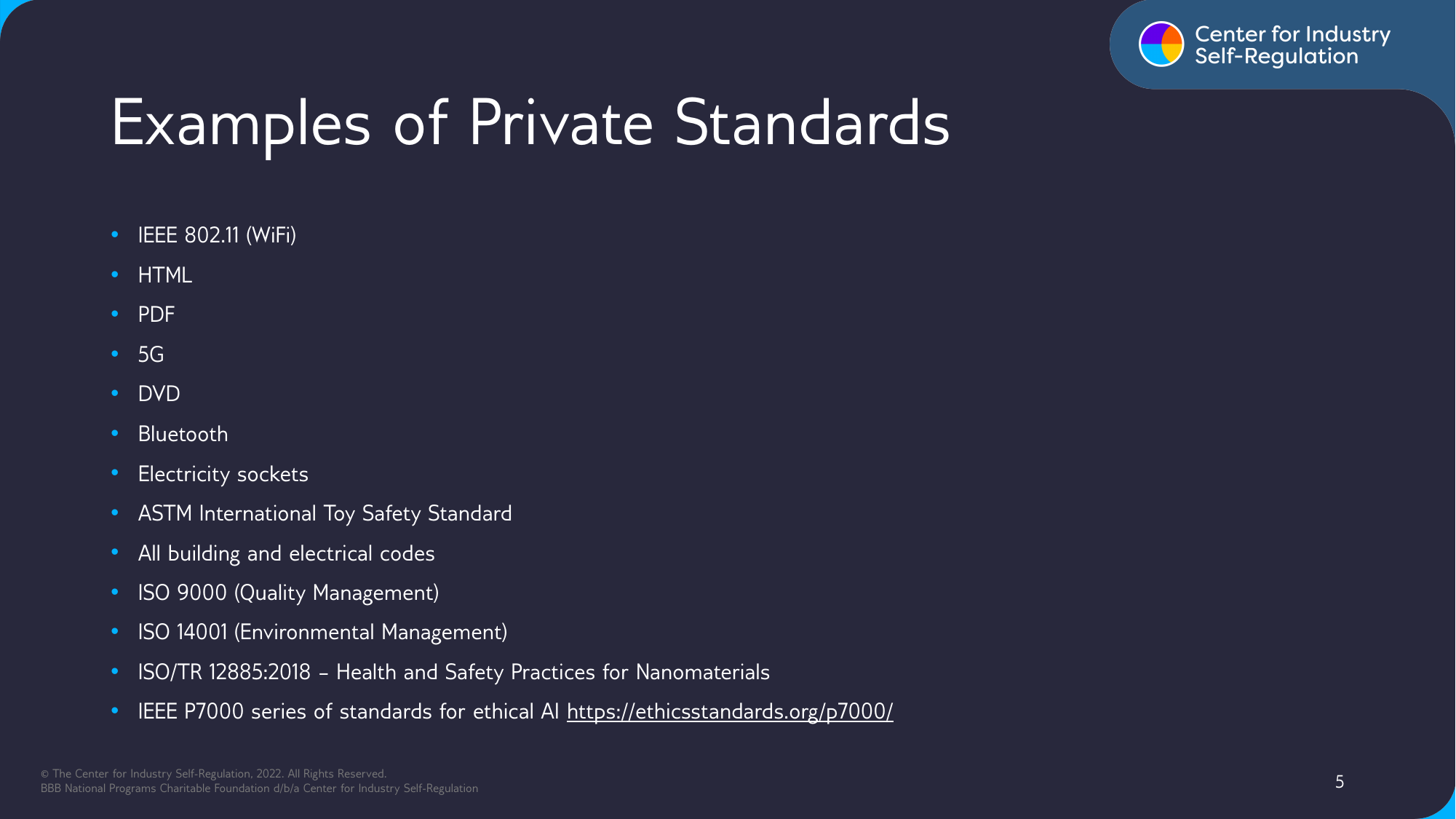

Examples of Private Standards
IEEE 802.11 (WiFi)​
HTML​
PDF​
5G​
DVD​
Bluetooth​
Electricity sockets​
ASTM International Toy Safety Standard​
All building and electrical codes​
ISO 9000 (Quality Management)​
ISO 14001 (Environmental Management)​
ISO/TR 12885:2018 – Health and Safety Practices for Nanomaterials​
IEEE P7000 series of standards for ethical AI https://ethicsstandards.org/p7000/
5